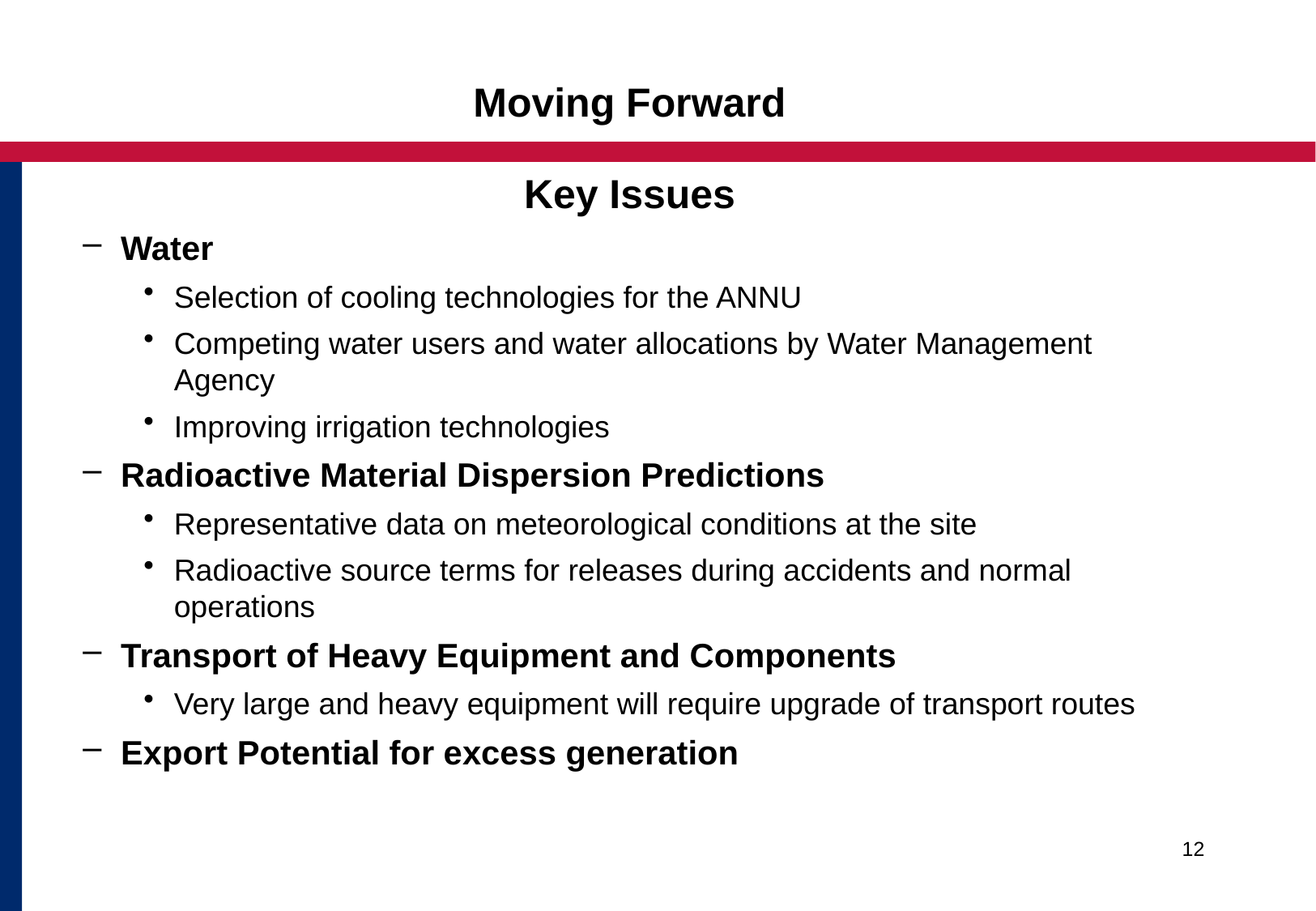

Moving Forward
Key Issues
Water
Selection of cooling technologies for the ANNU
Competing water users and water allocations by Water Management Agency
Improving irrigation technologies
Radioactive Material Dispersion Predictions
Representative data on meteorological conditions at the site
Radioactive source terms for releases during accidents and normal operations
Transport of Heavy Equipment and Components
Very large and heavy equipment will require upgrade of transport routes
Export Potential for excess generation

12